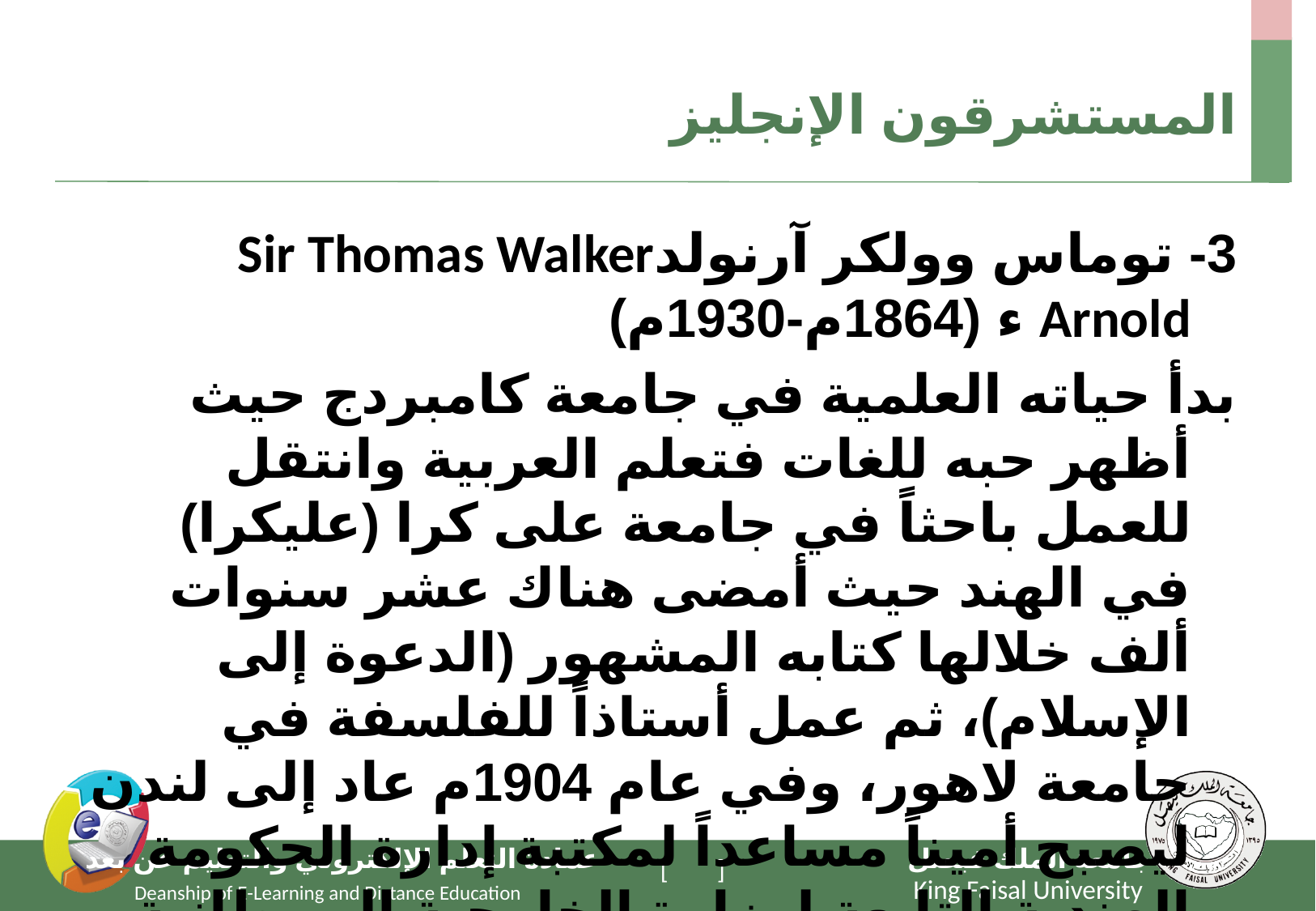

# المستشرقون الإنجليز
3- توماس وولكر آرنولدSir Thomas Walker Arnold ء (1864م-1930م)
بدأ حياته العلمية في جامعة كامبردج حيث أظهر حبه للغات فتعلم العربية وانتقل للعمل باحثاً في جامعة على كرا (عليكرا) في الهند حيث أمضى هناك عشر سنوات ألف خلالها كتابه المشهور (الدعوة إلى الإسلام)، ثم عمل أستاذاً للفلسفة في جامعة لاهور، وفي عام 1904م عاد إلى لندن ليصبح أميناً مساعداً لمكتبة إدارة الحكومة الهندية التابعة لوزارة الخارجية البريطانية، وعمل في الوقت نفسه أستاذاً غير متفرغ في جامعة لندن، واختير عام 1909م ليكون مشرفاً عاماً على الطلاب الهنود في بريطانيا، ومن المهام العلمية التي شارك فيها عضوية هيئة تحرير الموسوعة الإسلامية التي صدرت في ليدن بهولندا في طبعتها الأولى والتحق بمدرسة الدراسات الشرقية والأفريقية بجامعة لندن بعد تأسيسها عام 1916م، عمل أستاذاً زائراً في الجامعة المصرية عام 1930م.
له عدة مؤلفات سوى كتابه الدعوة إلى الإسلام ومنها (الخلافة) وكتاب حول العقيدة الإسلامية وشارك في تحرير كتاب تراث الإسلام في طبعته الأولى، بالإضافة إلى العديد من البحوث في الفنون الإسلامية.
بالرغم من شهرة آرنولد بأنه من المستشرقين المعتدلين فإن البحث الدقيق في كتاباته تدل على أنه يشارك غيره من المستشرقين في الطعن في الإسلام بأسلوب هادئ وبخاصة في كتابه الخلافة وفي كتابه الدعوة إلى الإسلام كما أوضح ذلك أحد الباحثين في المعهد العالي للدعوة الإسلامية في المدينة المنورة.